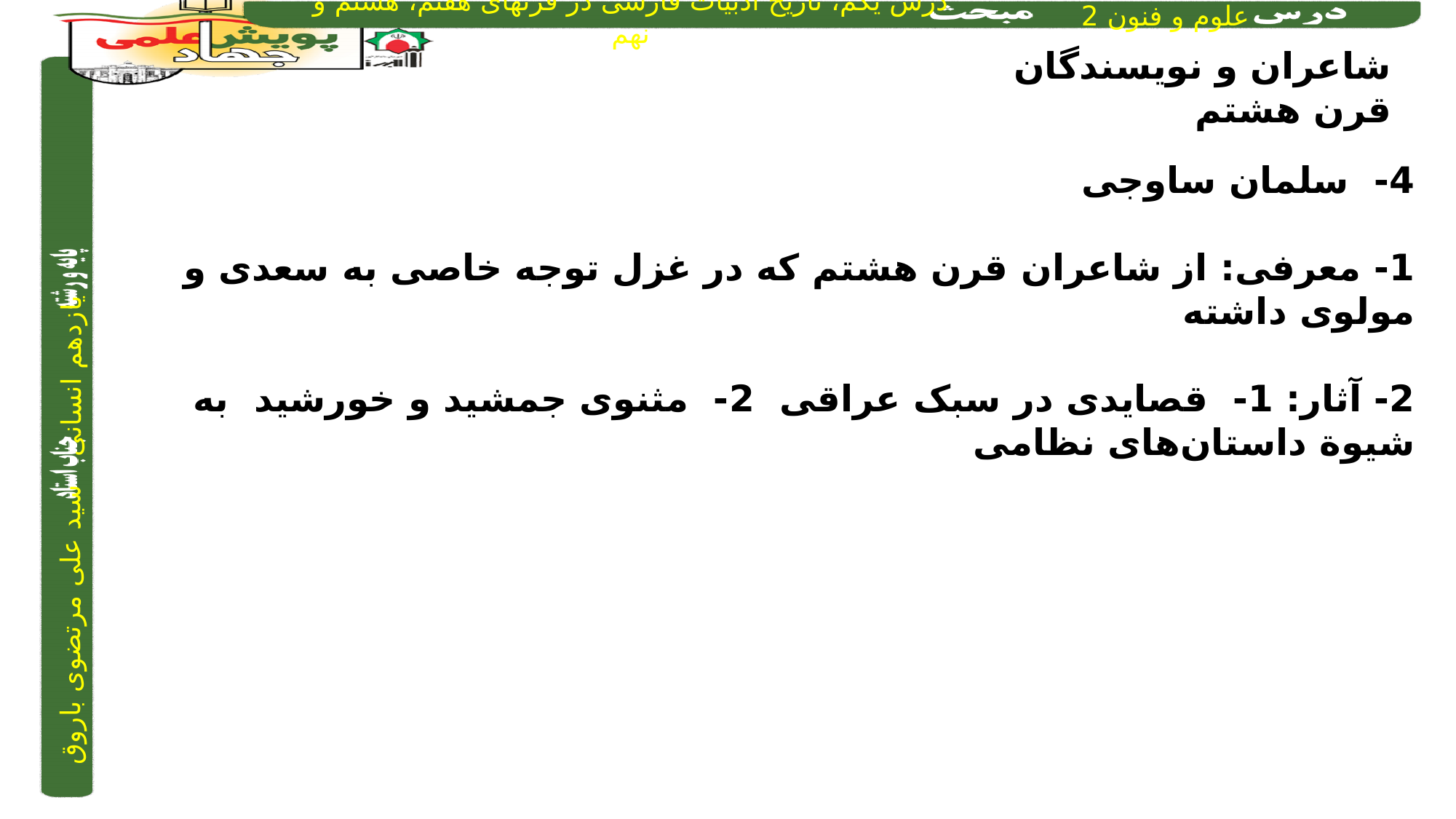

شاعران و نویسندگان قرن هشتم
4-  سلمان ساوجی

1- معرفی: از شاعران قرن هشتم که در غزل توجه خاصی به سعدی و مولوی داشته

2- آثار: 1-  قصایدی در سبک عراقی  2-  مثنوی جمشید و خورشید  به شیوة داستان‌های نظامی